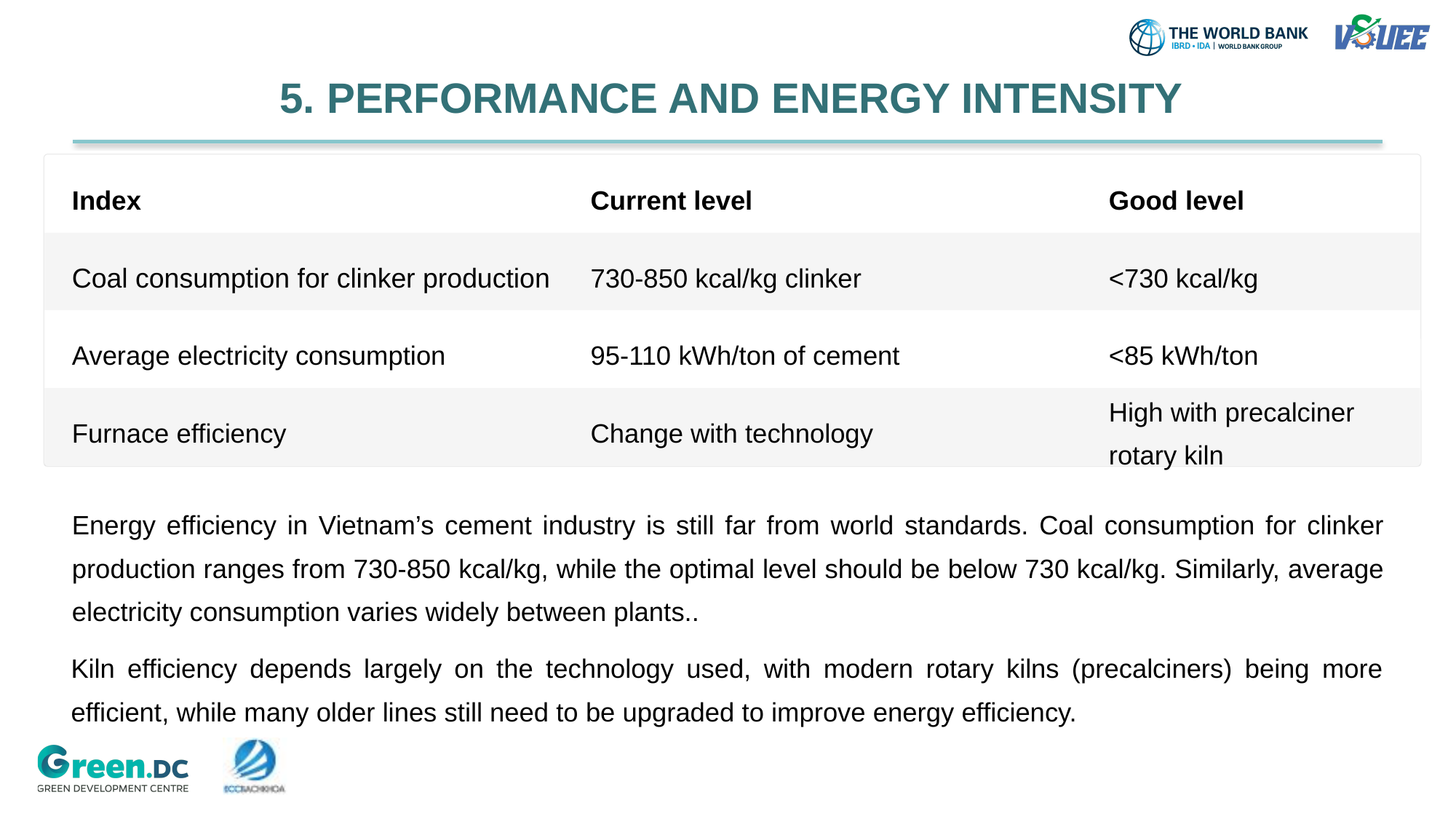

# 5. PERFORMANCE AND ENERGY INTENSITY

Index
Current level
Good level

Coal consumption for clinker production
730-850 kcal/kg clinker
<730 kcal/kg

Average electricity consumption
95-110 kWh/ton of cement
<85 kWh/ton
High with precalciner
rotary kiln

Furnace efficiency
Change with technology
Energy efficiency in Vietnam’s cement industry is still far from world standards. Coal consumption for clinker production ranges from 730-850 kcal/kg, while the optimal level should be below 730 kcal/kg. Similarly, average electricity consumption varies widely between plants..
Kiln efficiency depends largely on the technology used, with modern rotary kilns (precalciners) being more efficient, while many older lines still need to be upgraded to improve energy efficiency.